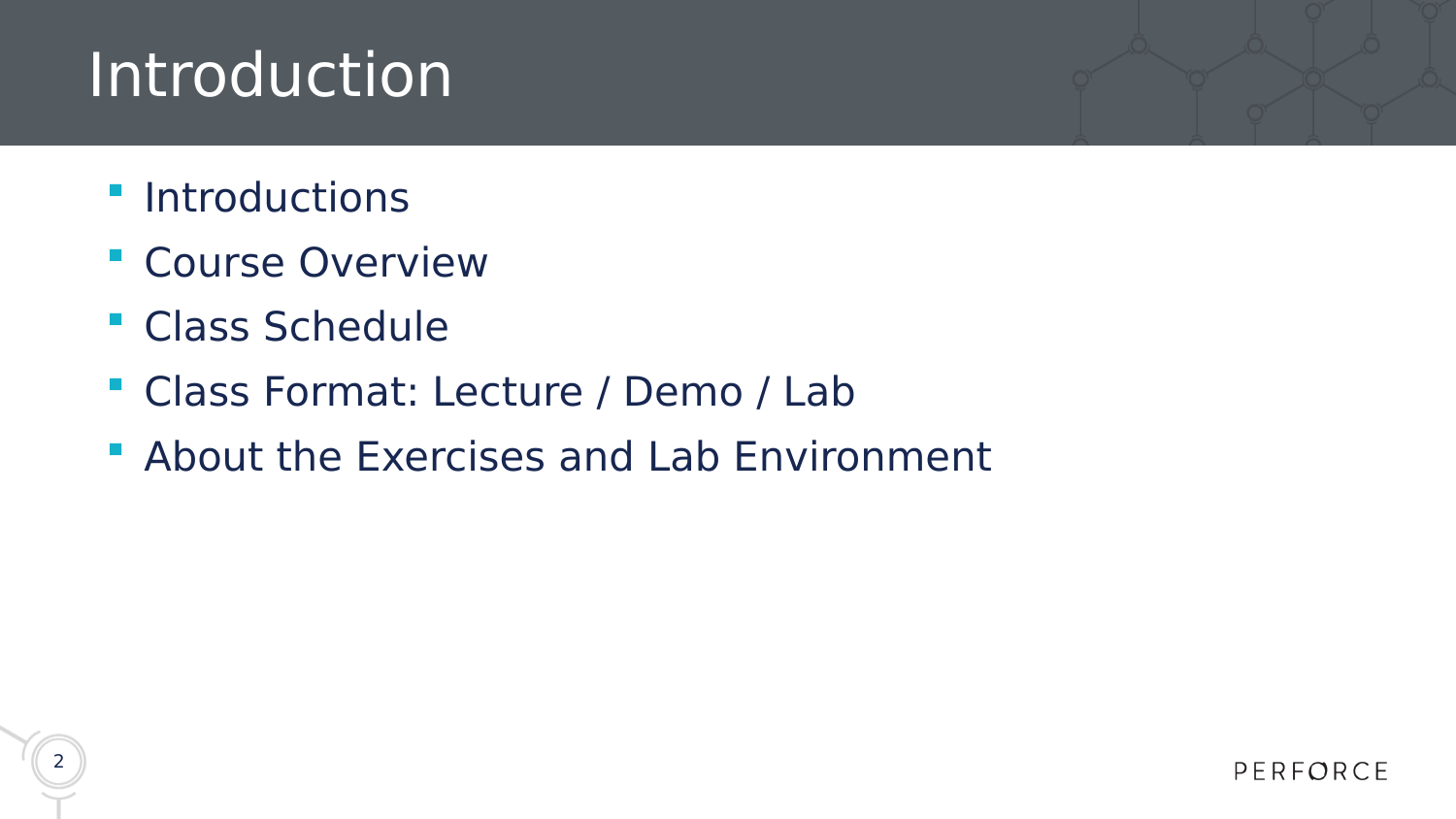

# Introduction
Introductions
Course Overview
Class Schedule
Class Format: Lecture / Demo / Lab
About the Exercises and Lab Environment